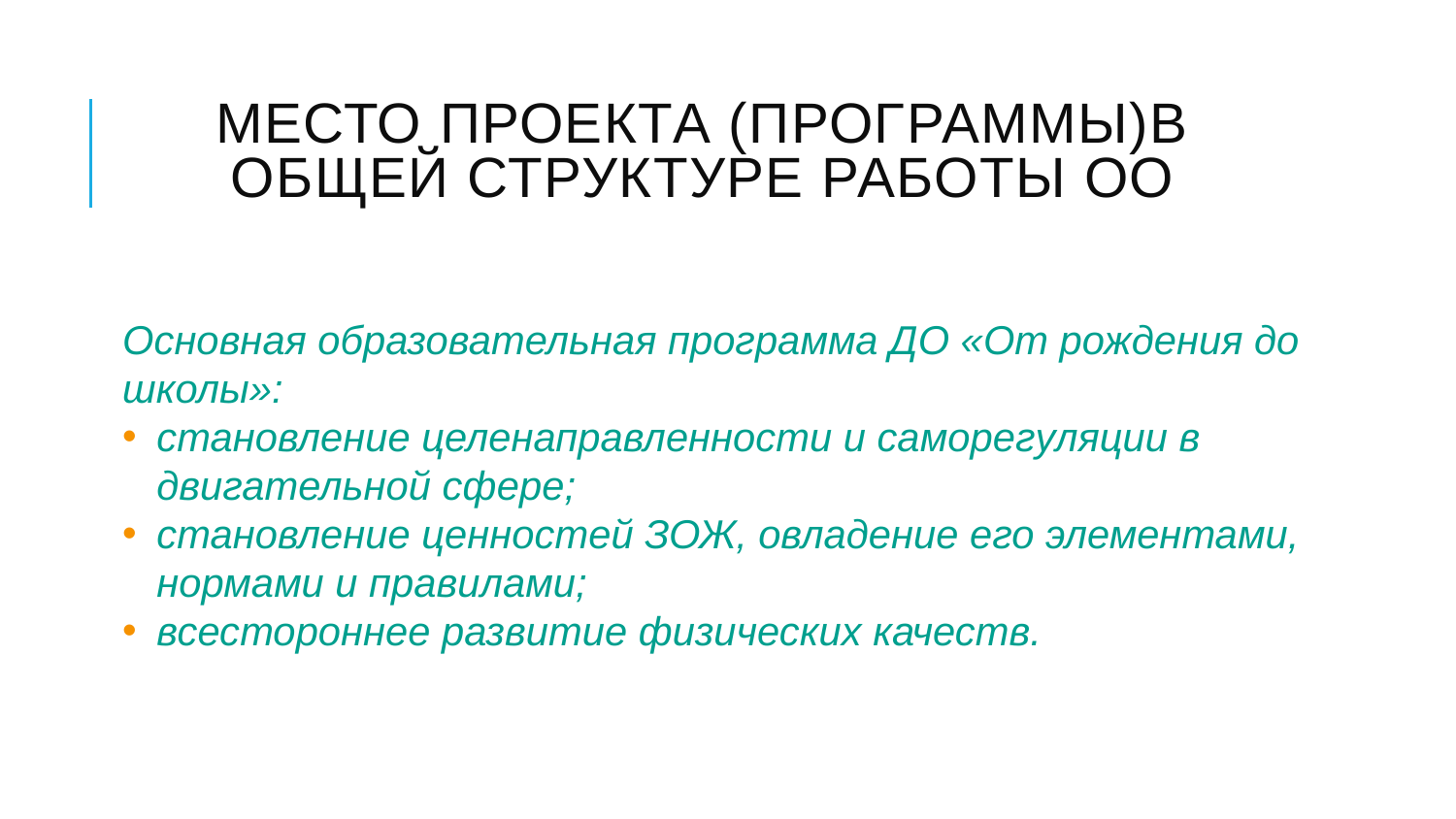

# Место проекта (программы)в общей структуре работы ОО
Основная образовательная программа ДО «От рождения до школы»:
становление целенаправленности и саморегуляции в двигательной сфере;
становление ценностей ЗОЖ, овладение его элементами, нормами и правилами;
всестороннее развитие физических качеств.